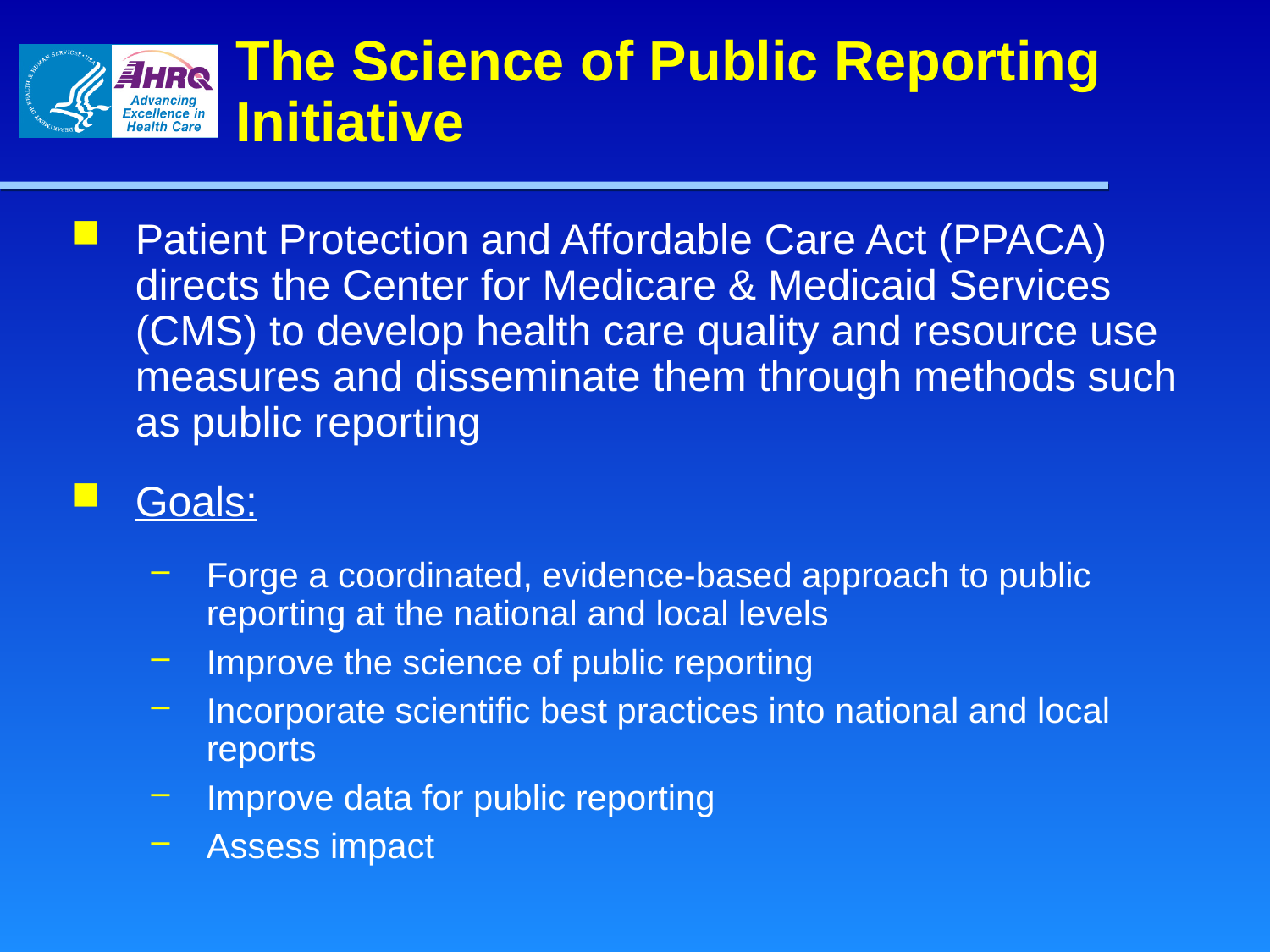

# The Science of Public Reporting Initiative
Patient Protection and Affordable Care Act (PPACA) directs the Center for Medicare & Medicaid Services (CMS) to develop health care quality and resource use measures and disseminate them through methods such as public reporting
Goals:
Forge a coordinated, evidence-based approach to public reporting at the national and local levels
Improve the science of public reporting
Incorporate scientific best practices into national and local reports
Improve data for public reporting
Assess impact